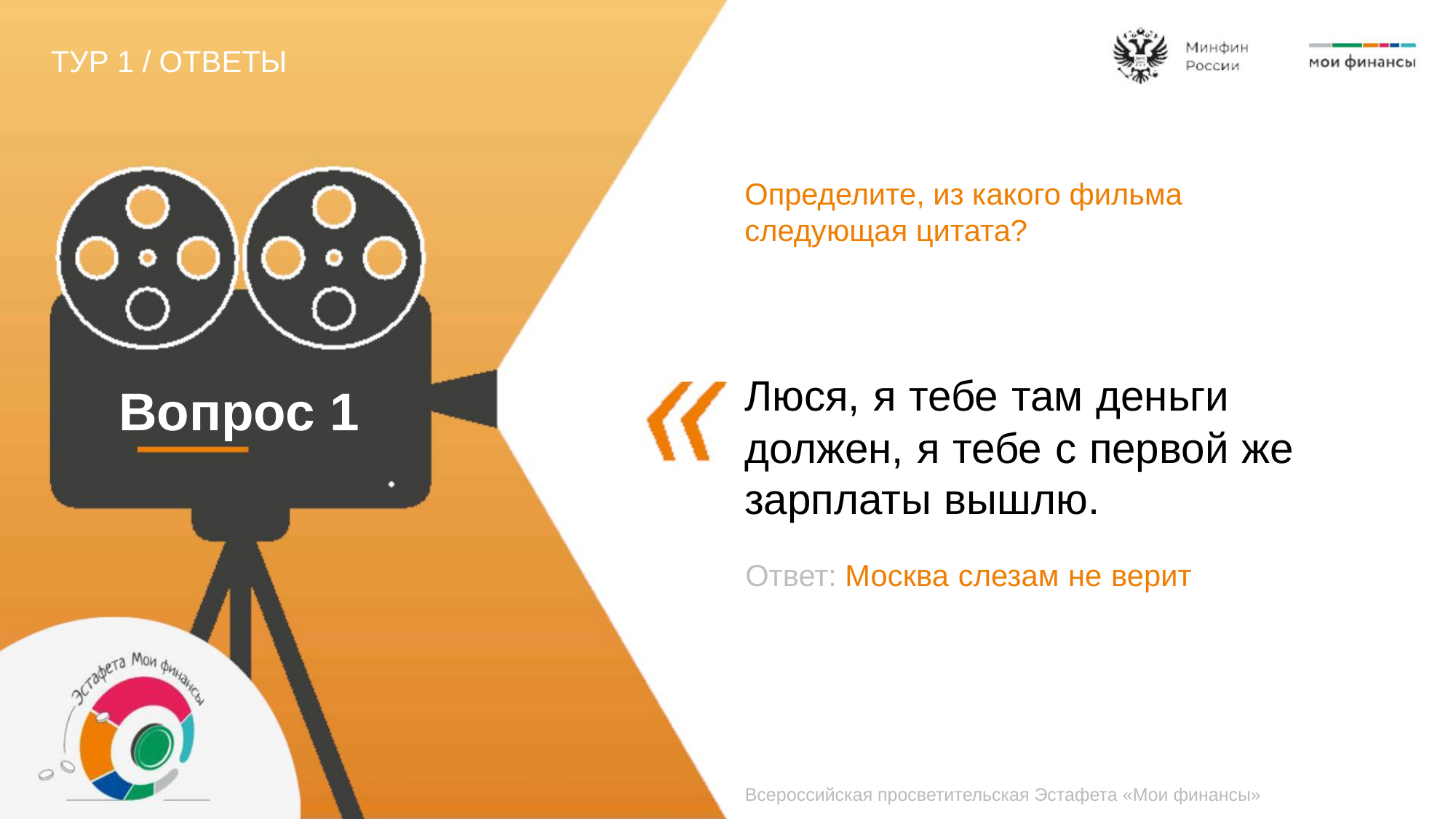

ТУР 1 / ОТВЕТЫ
Определите, из какого фильма
следующая цитата?
Люся, я тебе там деньги
должен, я тебе с первой же
зарплаты вышлю.
Вопрос 1
Ответ: Москва слезам не верит
Всероссийская просветительская Эстафета «Мои финансы»